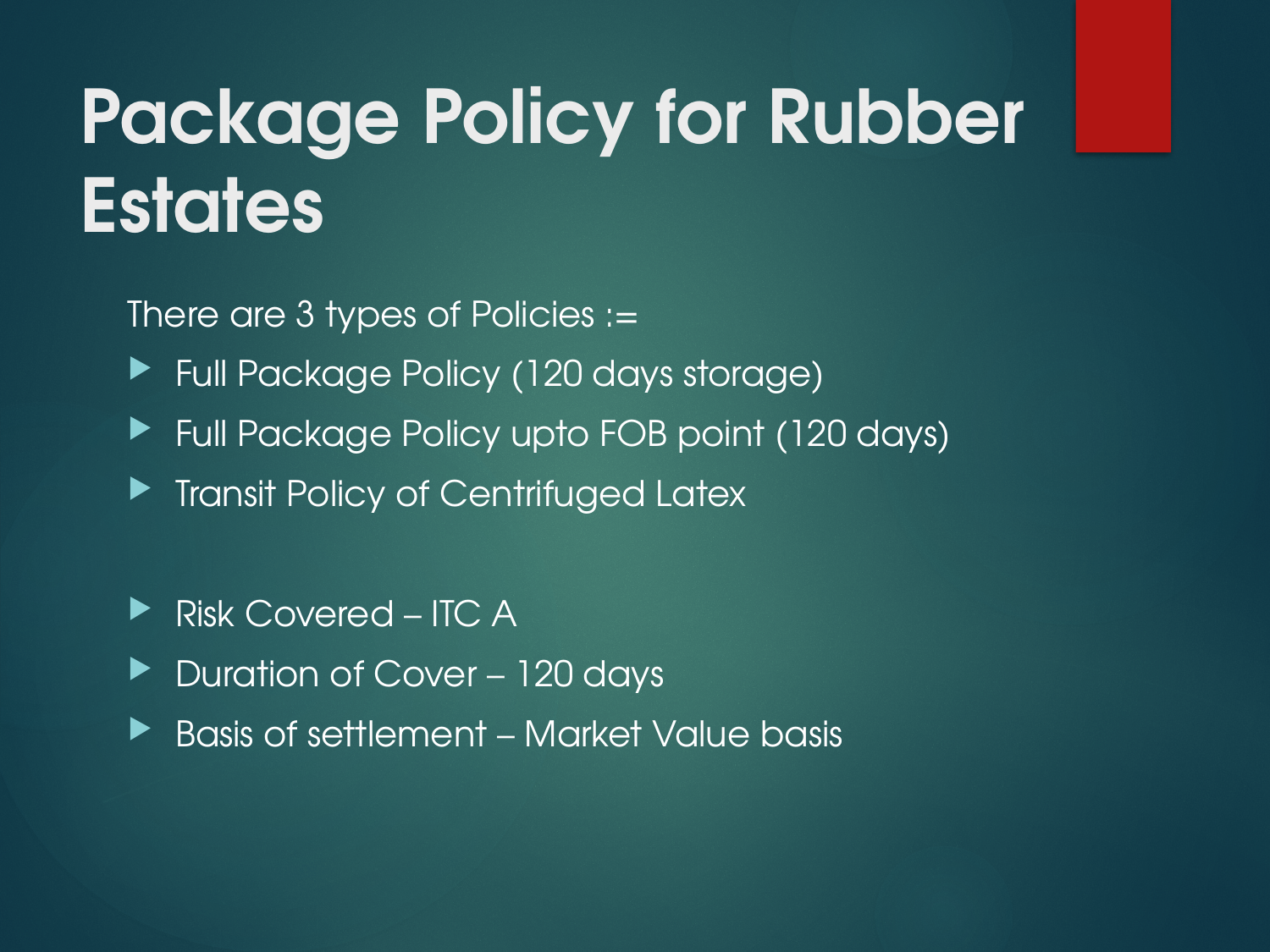

# Package Policy for Rubber Estates
There are 3 types of Policies :=
Full Package Policy (120 days storage)
Full Package Policy upto FOB point (120 days)
Transit Policy of Centrifuged Latex

Risk Covered – ITC A
Duration of Cover – 120 days
Basis of settlement – Market Value basis